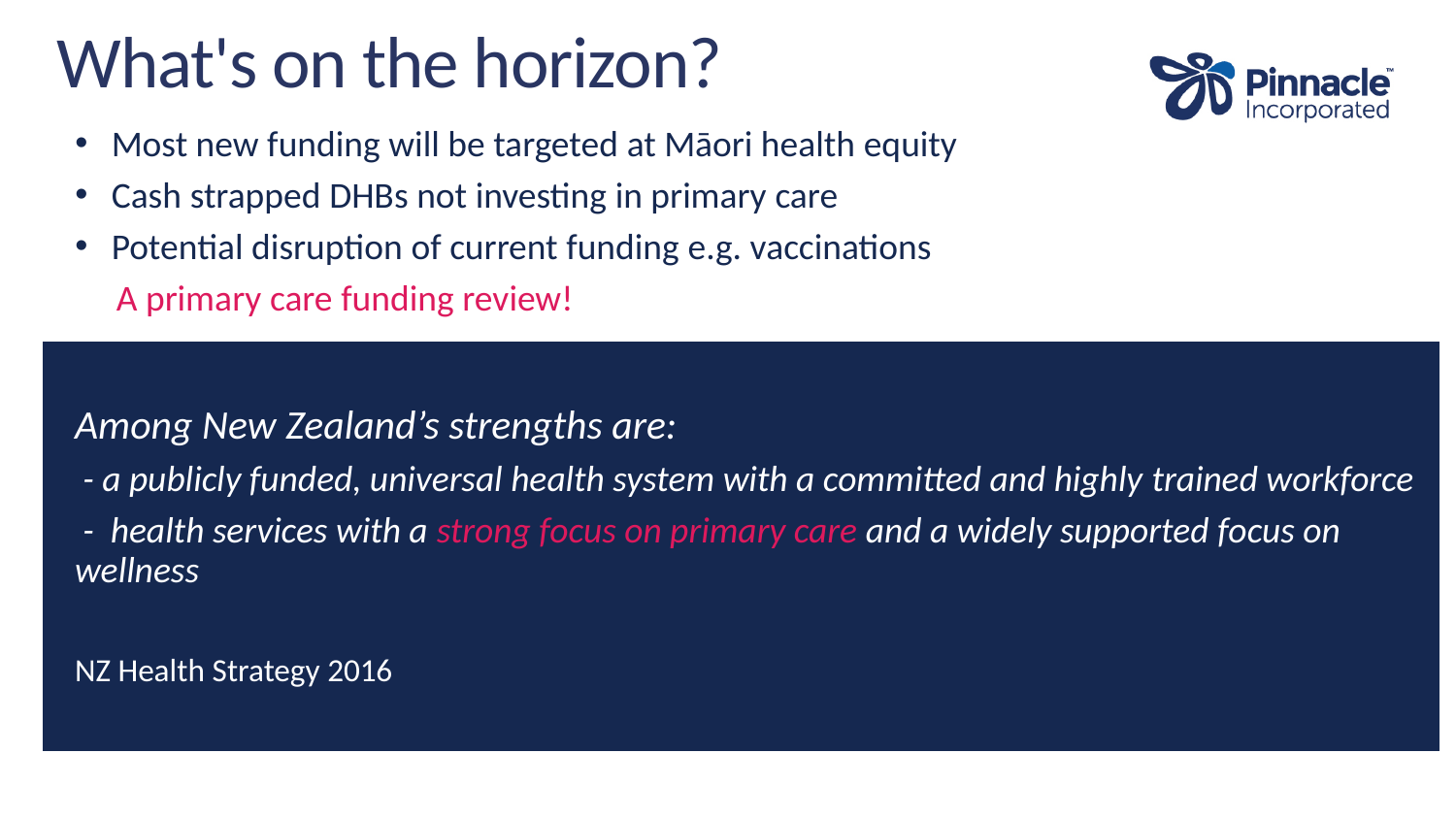

# What's on the horizon?
Most new funding will be targeted at Māori health equity
Cash strapped DHBs not investing in primary care
Potential disruption of current funding e.g. vaccinations
     A primary care funding review!

Among New Zealand’s strengths are:
 - a publicly funded, universal health system with a committed and highly trained workforce
 -  health services with a strong focus on primary care and a widely supported focus on wellness

NZ Health Strategy 2016